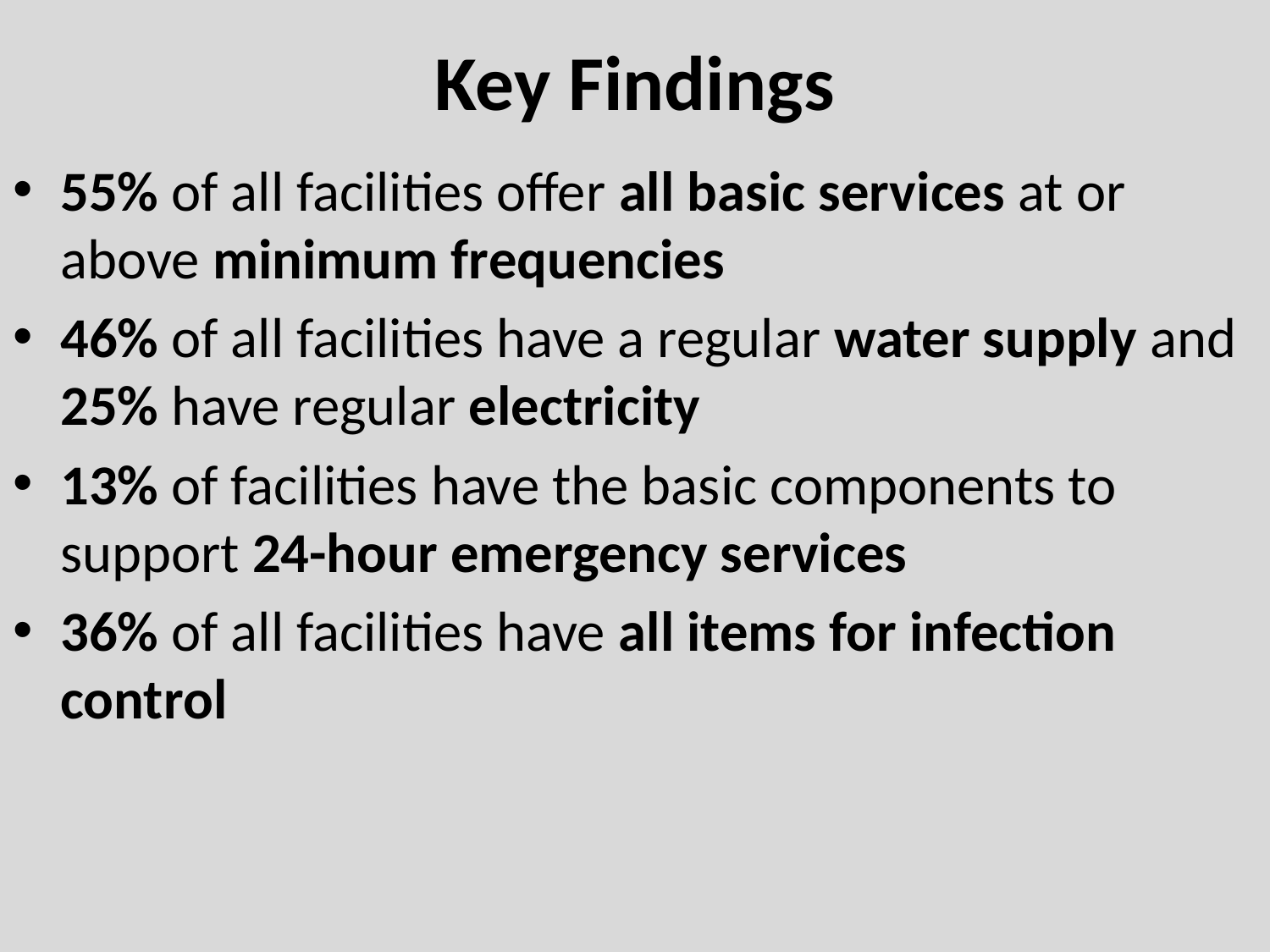

# Key Findings
55% of all facilities offer all basic services at or above minimum frequencies
46% of all facilities have a regular water supply and 25% have regular electricity
13% of facilities have the basic components to support 24-hour emergency services
36% of all facilities have all items for infection control